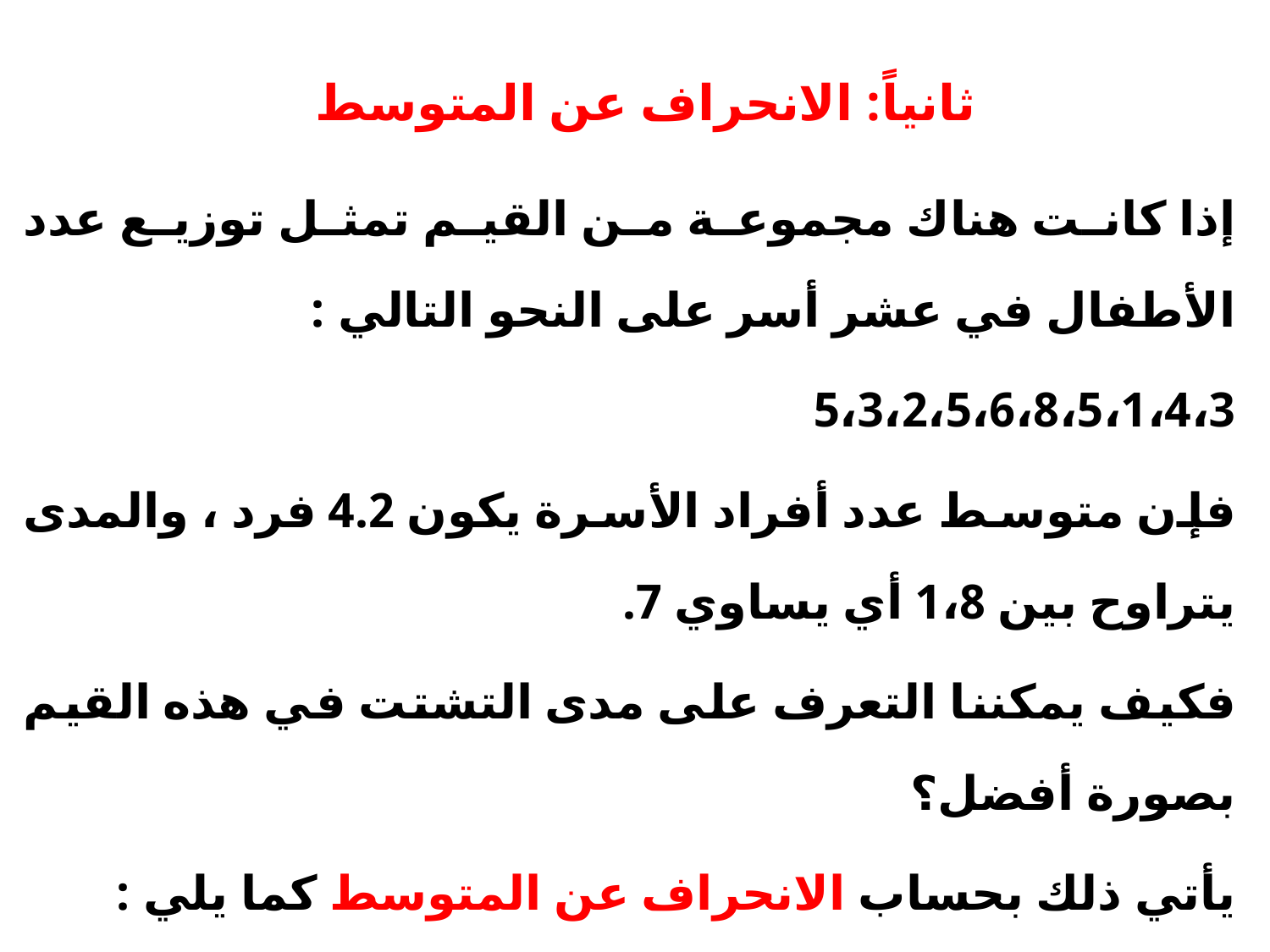

# ثانياً: الانحراف عن المتوسط
إذا كانت هناك مجموعة من القيم تمثل توزيع عدد الأطفال في عشر أسر على النحو التالي :
5،3،2،5،6،8،5،1،4،3
فإن متوسط عدد أفراد الأسرة يكون 4.2 فرد ، والمدى يتراوح بين 1،8 أي يساوي 7.
فكيف يمكننا التعرف على مدى التشتت في هذه القيم بصورة أفضل؟
يأتي ذلك بحساب الانحراف عن المتوسط كما يلي :